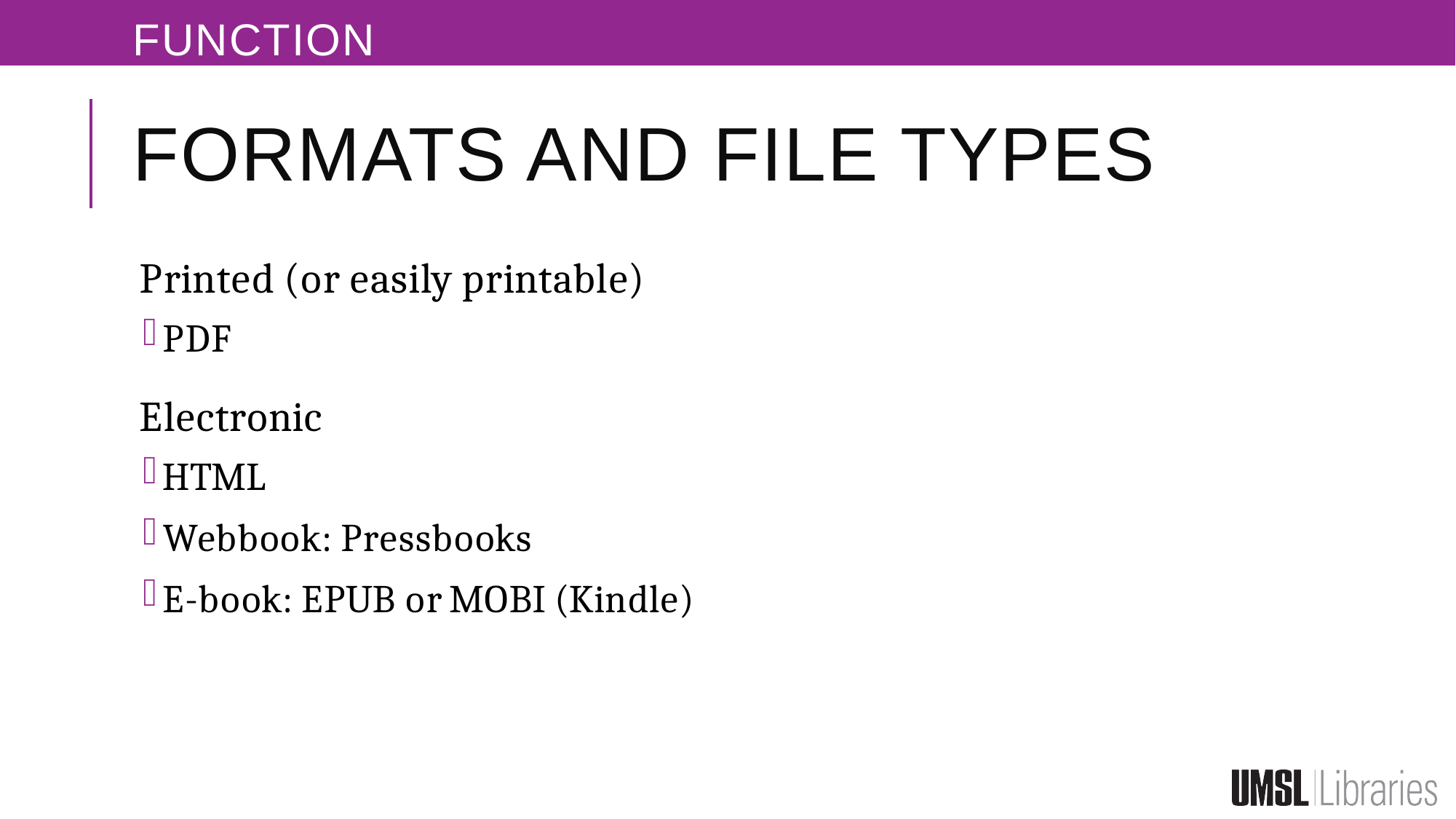

FUNCTION
# Formats and File Types
Printed (or easily printable)
PDF
Electronic
HTML
Webbook: Pressbooks
E-book: EPUB or MOBI (Kindle)